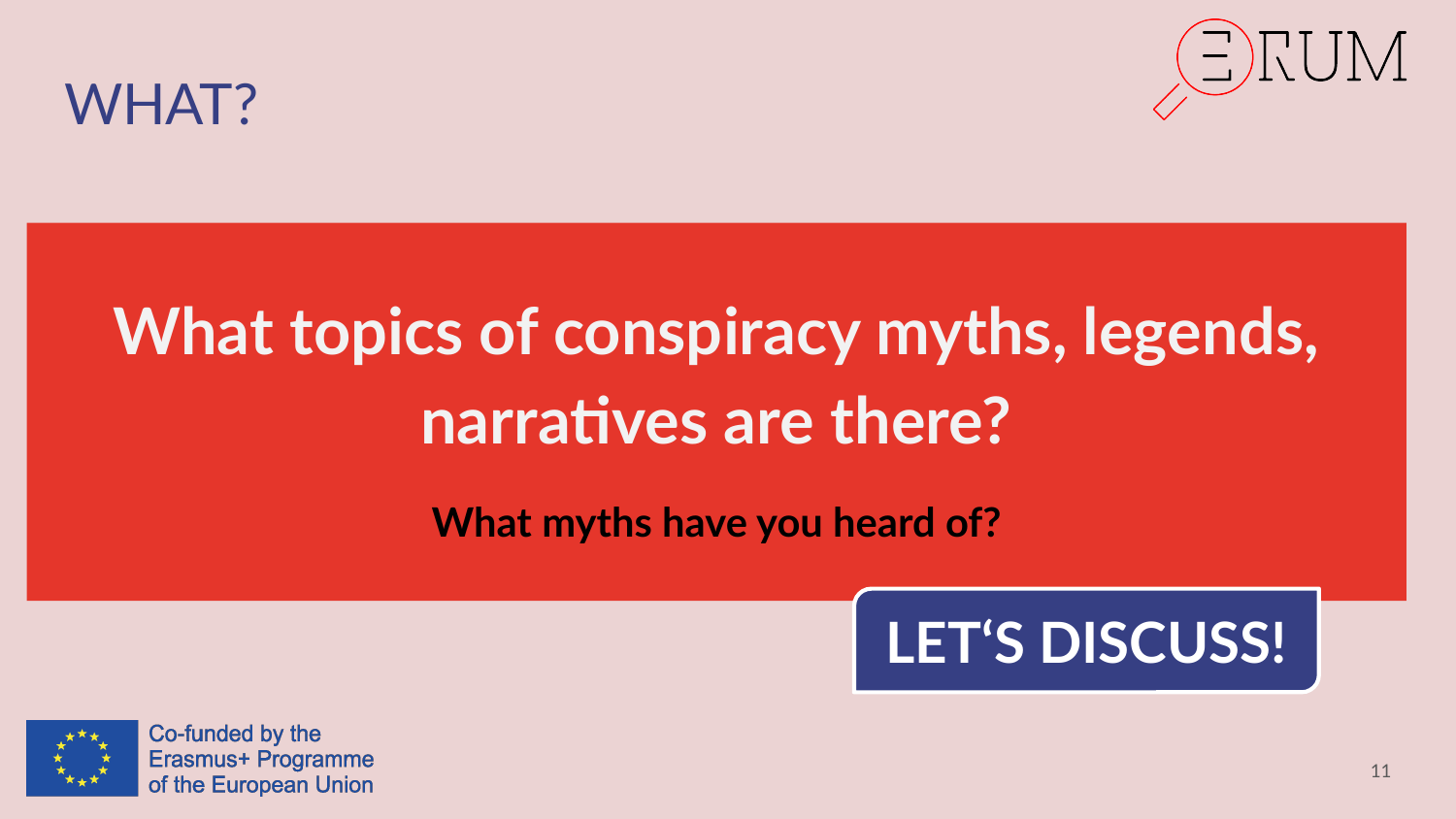

# WHAT?
What topics of conspiracy myths, legends, narratives are there?
What myths have you heard of?
LET‘S DISCUSS!
11